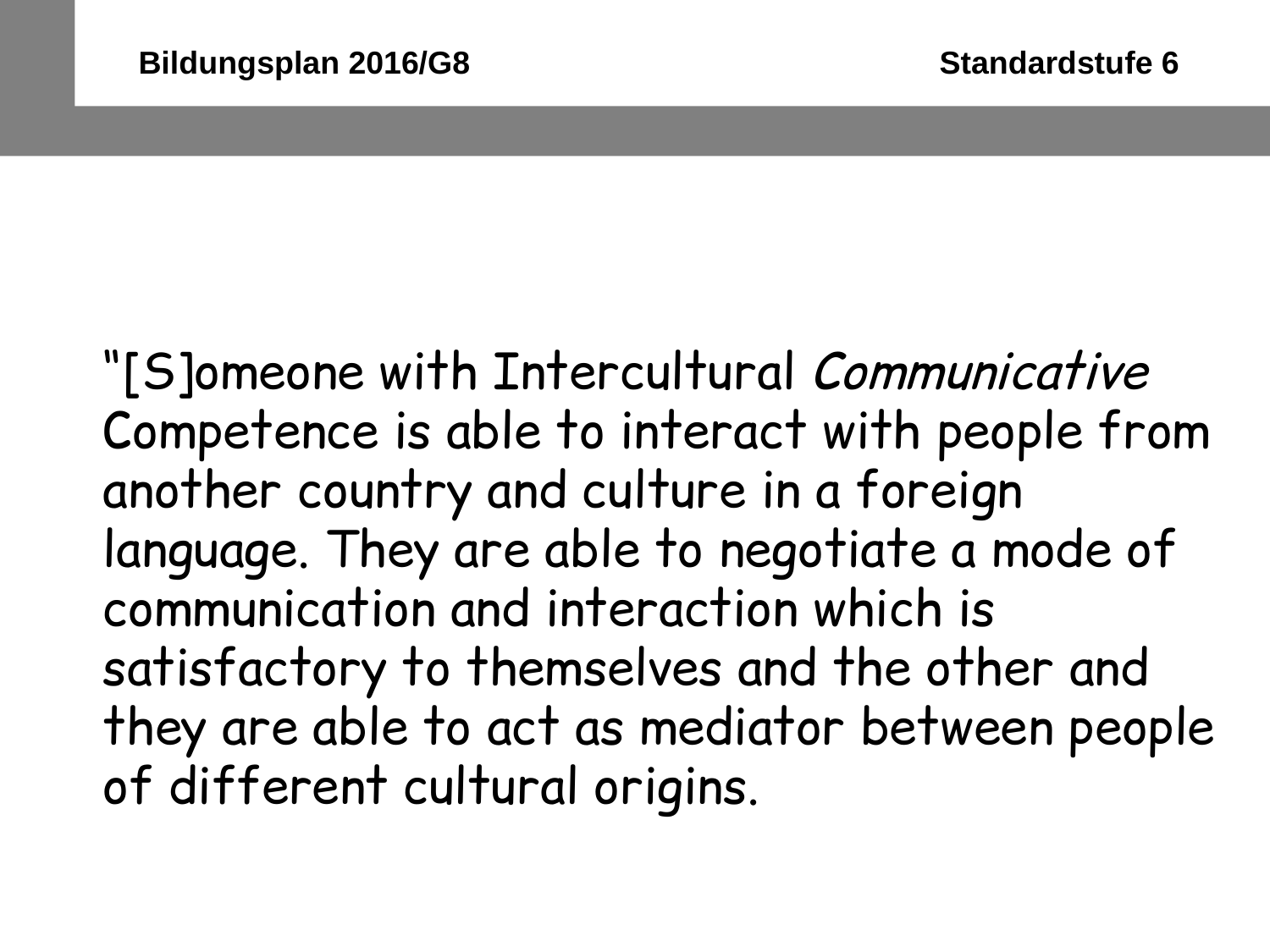

Bildungsplan 2016/G8                                                     Standardstufe 6

“[S]omeone with Intercultural Communicative Competence is able to interact with people from another country and culture in a foreign language. They are able to negotiate a mode of communication and interaction which is satisfactory to themselves and the other and they are able to act as mediator between people of different cultural origins.